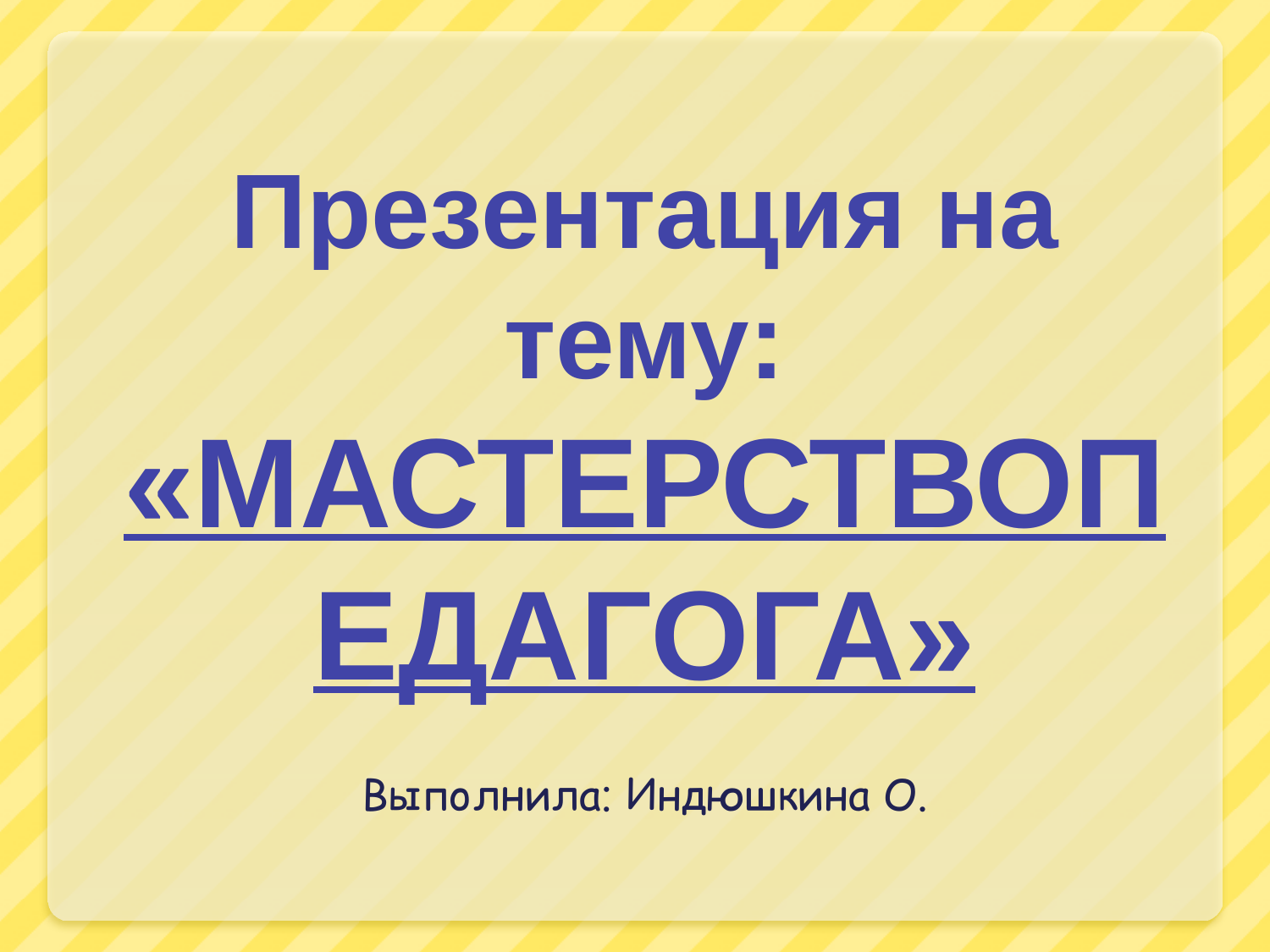

# Презентация на тему: «МАСТЕРСТВОПЕДАГОГА»
Выполнила: Индюшкина О.